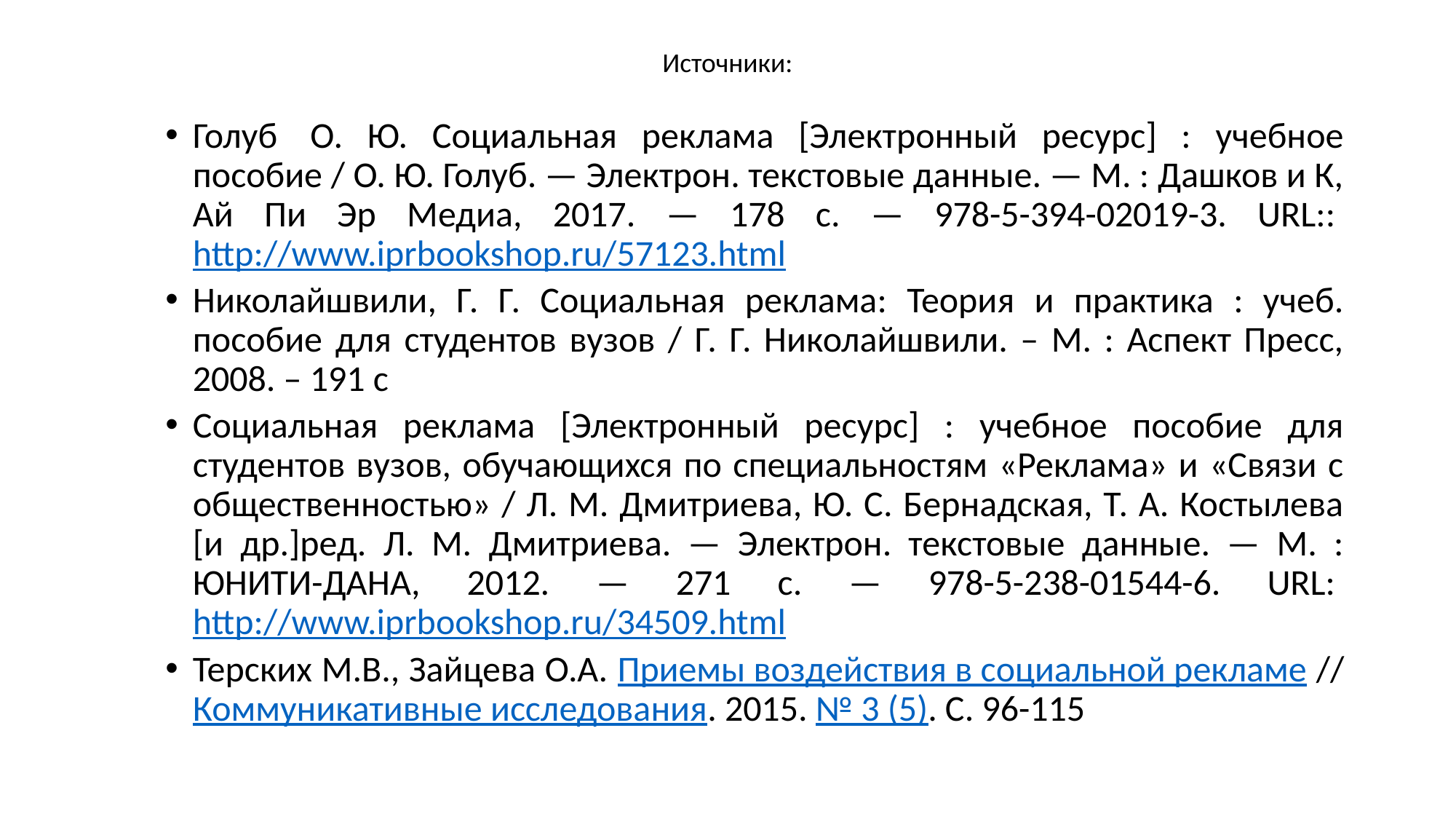

# Источники:
Голуб  О. Ю. Социальная реклама [Электронный ресурс] : учебное пособие / О. Ю. Голуб. — Электрон. текстовые данные. — М. : Дашков и К, Ай Пи Эр Медиа, 2017. — 178 c. — 978-5-394-02019-3. URL:: http://www.iprbookshop.ru/57123.html
Николайшвили, Г. Г. Социальная реклама: Теория и практика : учеб. пособие для студентов вузов / Г. Г. Николайшвили. – М. : Аспект Пресс, 2008. – 191 с
Социальная реклама [Электронный ресурс] : учебное пособие для студентов вузов, обучающихся по специальностям «Реклама» и «Связи с общественностью» / Л. М. Дмитриева, Ю. С. Бернадская, Т. А. Костылева [и др.]ред. Л. М. Дмитриева. — Электрон. текстовые данные. — М. : ЮНИТИ-ДАНА, 2012. — 271 c. — 978-5-238-01544-6. URL: http://www.iprbookshop.ru/34509.html
Терских М.В., Зайцева О.А. Приемы воздействия в социальной рекламе // Коммуникативные исследования. 2015. № 3 (5). С. 96-115